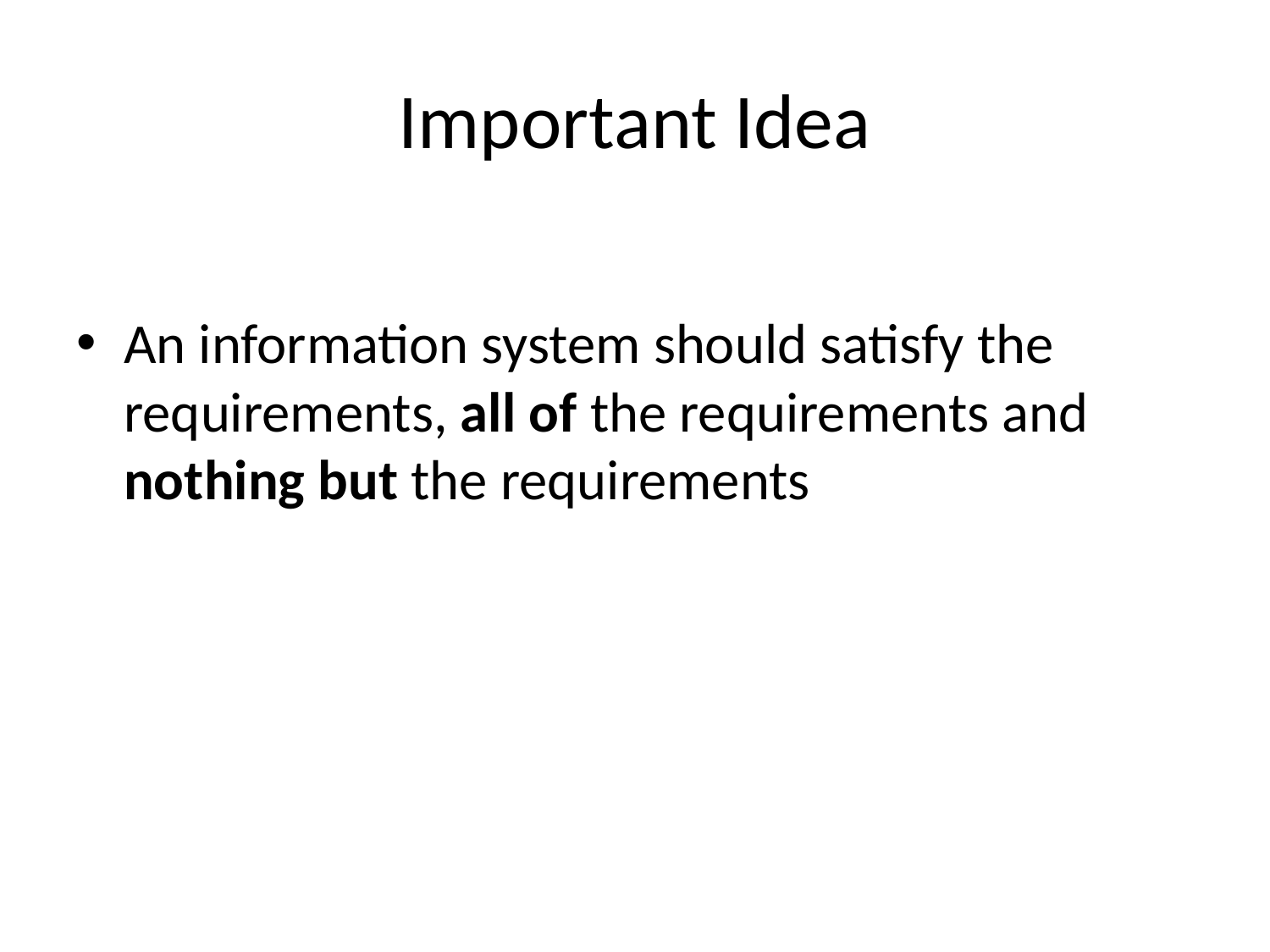

# Important Idea

An information system should satisfy the requirements, all of the requirements and nothing but the requirements